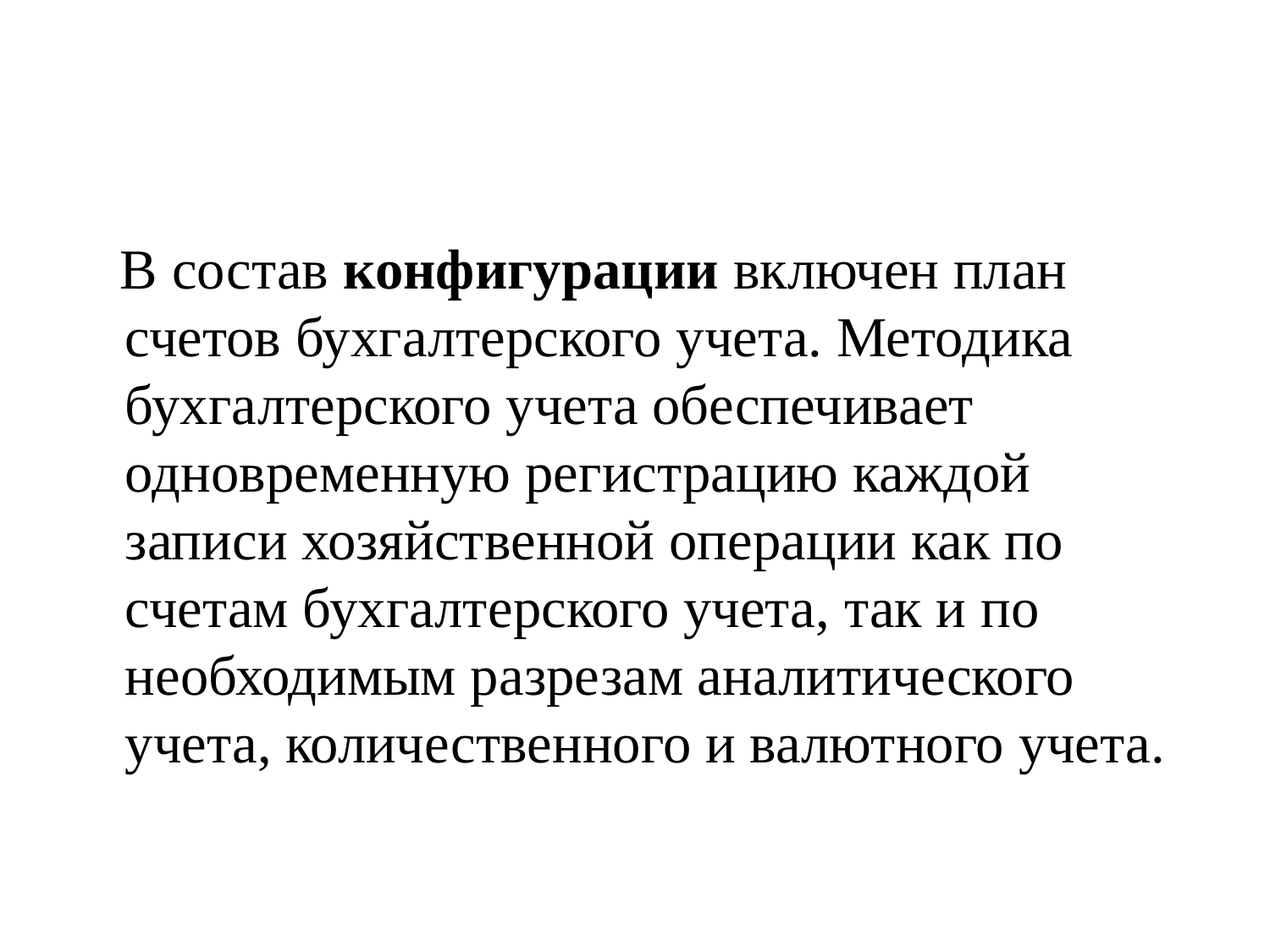

В состав конфигурации включен план счетов бухгалтерского учета. Методика бухгалтерского учета обеспечивает одновременную регистрацию каждой записи хозяйственной операции как по счетам бухгалтерского учета, так и по необходимым разрезам аналитического учета, количественного и валютного учета.